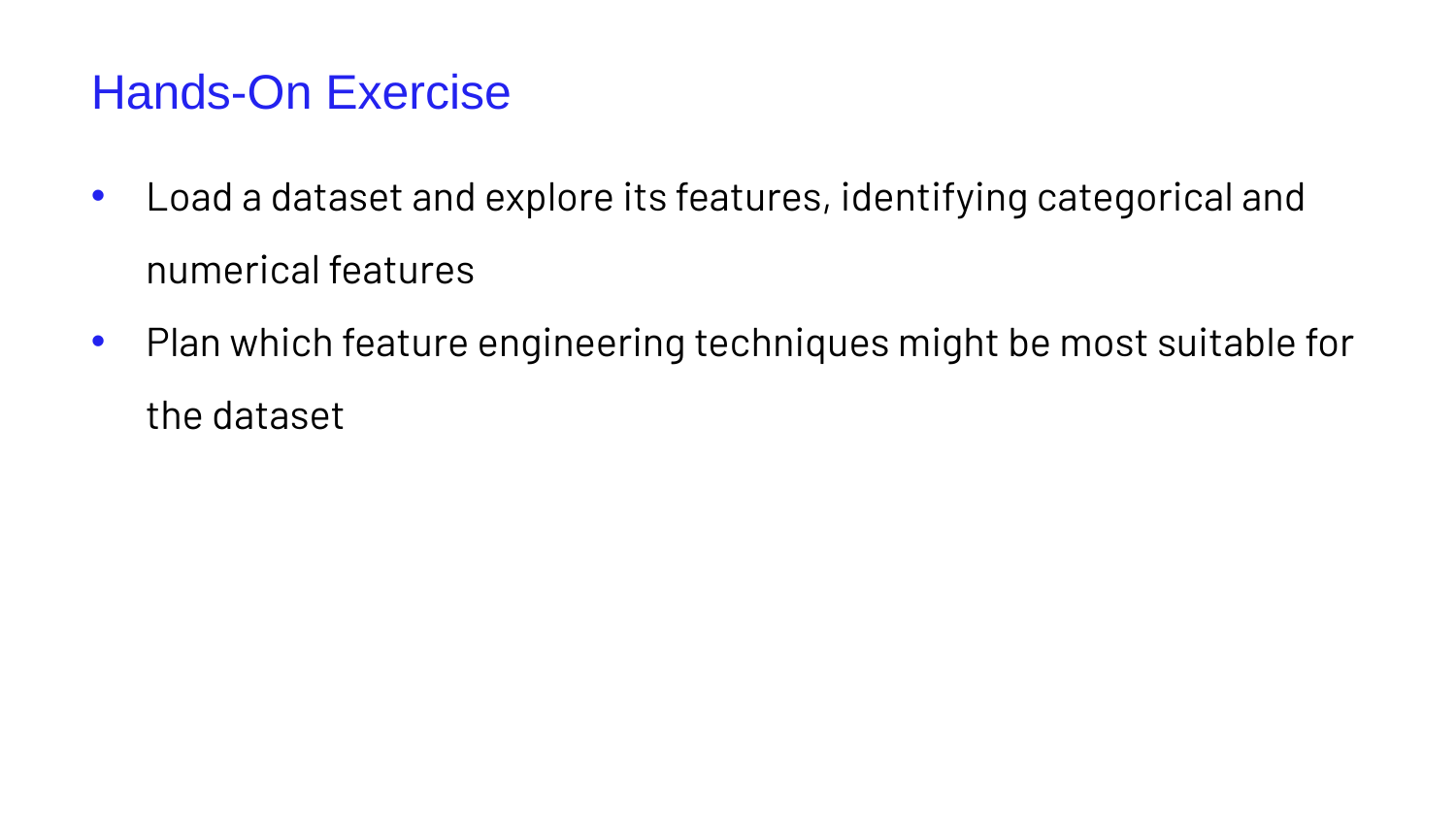

Hands-On Exercise
Load a dataset and explore its features, identifying categorical and numerical features
Plan which feature engineering techniques might be most suitable for the dataset